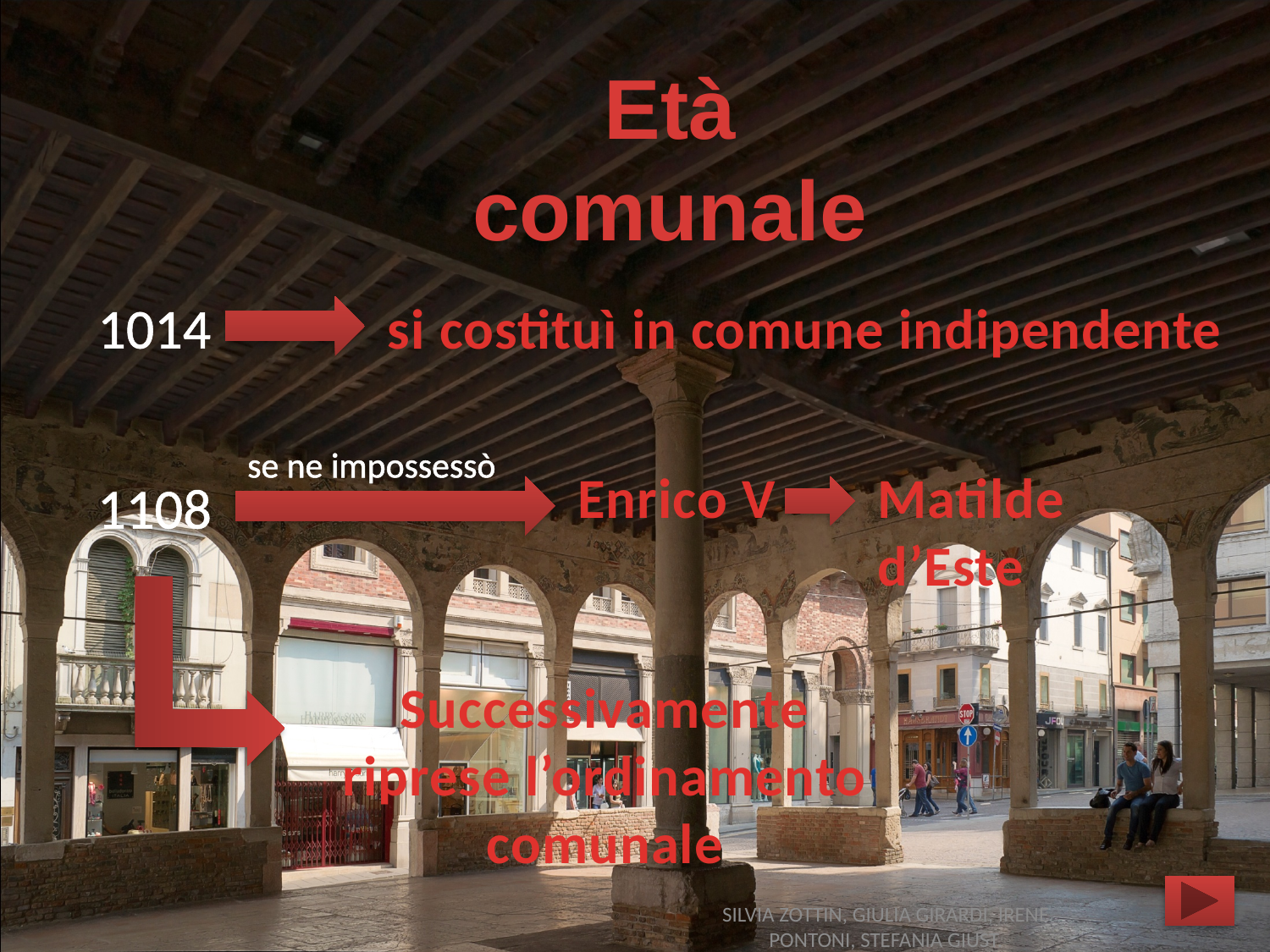

# Età comunale
1014
si costituì in comune indipendente

se ne impossessò
Enrico V
Matilde d’Este
1108

Successivamente riprese l’ordinamento comunale

SILVIA ZOTTIN, GIULIA GIRARDI, IRENE PONTONI, STEFANIA GIUST.